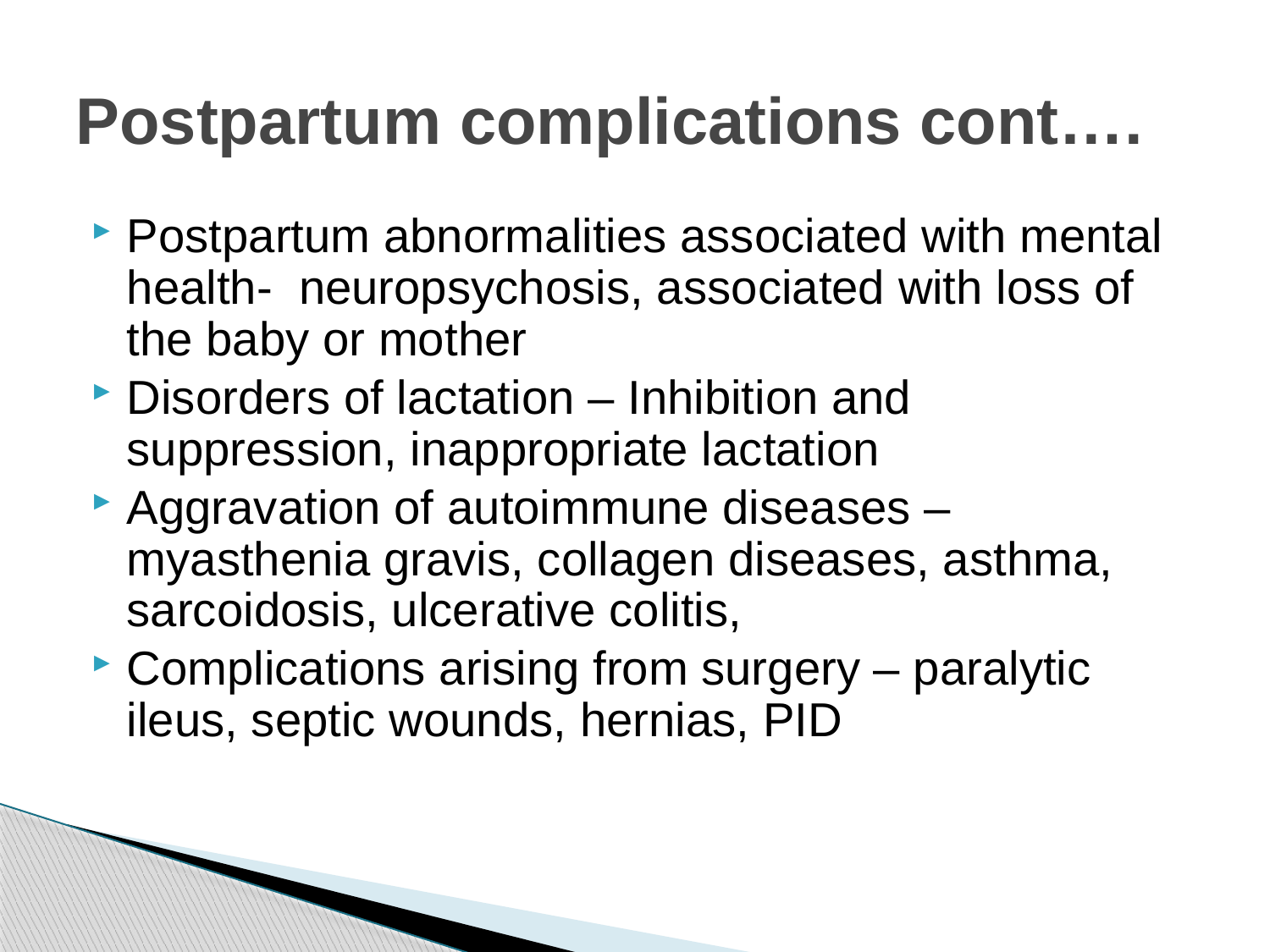

# Postpartum complications cont….
Postpartum abnormalities associated with mental health-  neuropsychosis, associated with loss of the baby or mother
Disorders of lactation – Inhibition and suppression, inappropriate lactation
Aggravation of autoimmune diseases – myasthenia gravis, collagen diseases, asthma, sarcoidosis, ulcerative colitis,
Complications arising from surgery – paralytic ileus, septic wounds, hernias, PID